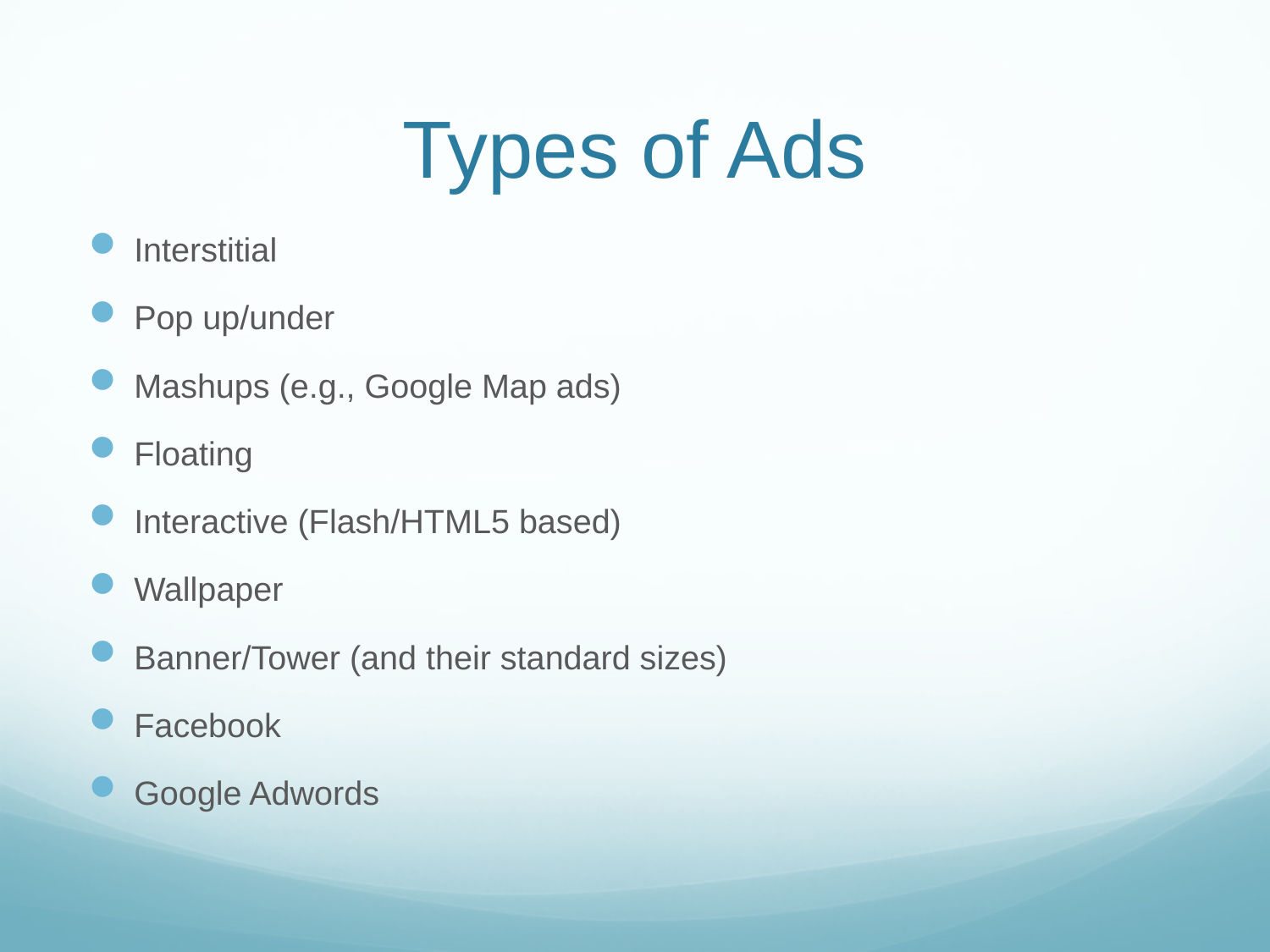

# Types of Ads
Interstitial
Pop up/under
Mashups (e.g., Google Map ads)
Floating
Interactive (Flash/HTML5 based)
Wallpaper
Banner/Tower (and their standard sizes)
Facebook
Google Adwords